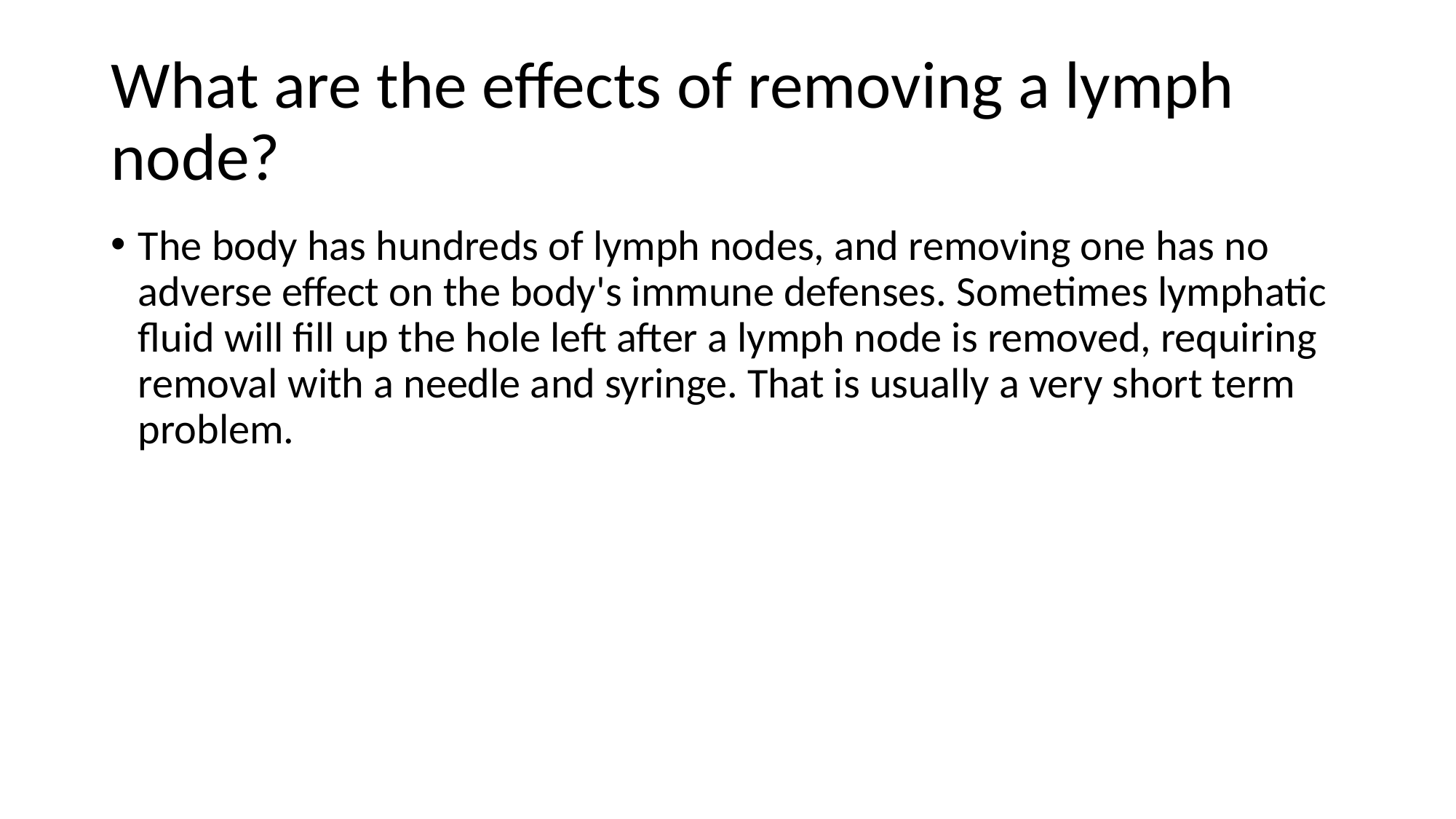

# What are the effects of removing a lymph node?
The body has hundreds of lymph nodes, and removing one has no adverse effect on the body's immune defenses. Sometimes lymphatic fluid will fill up the hole left after a lymph node is removed, requiring removal with a needle and syringe. That is usually a very short term problem.